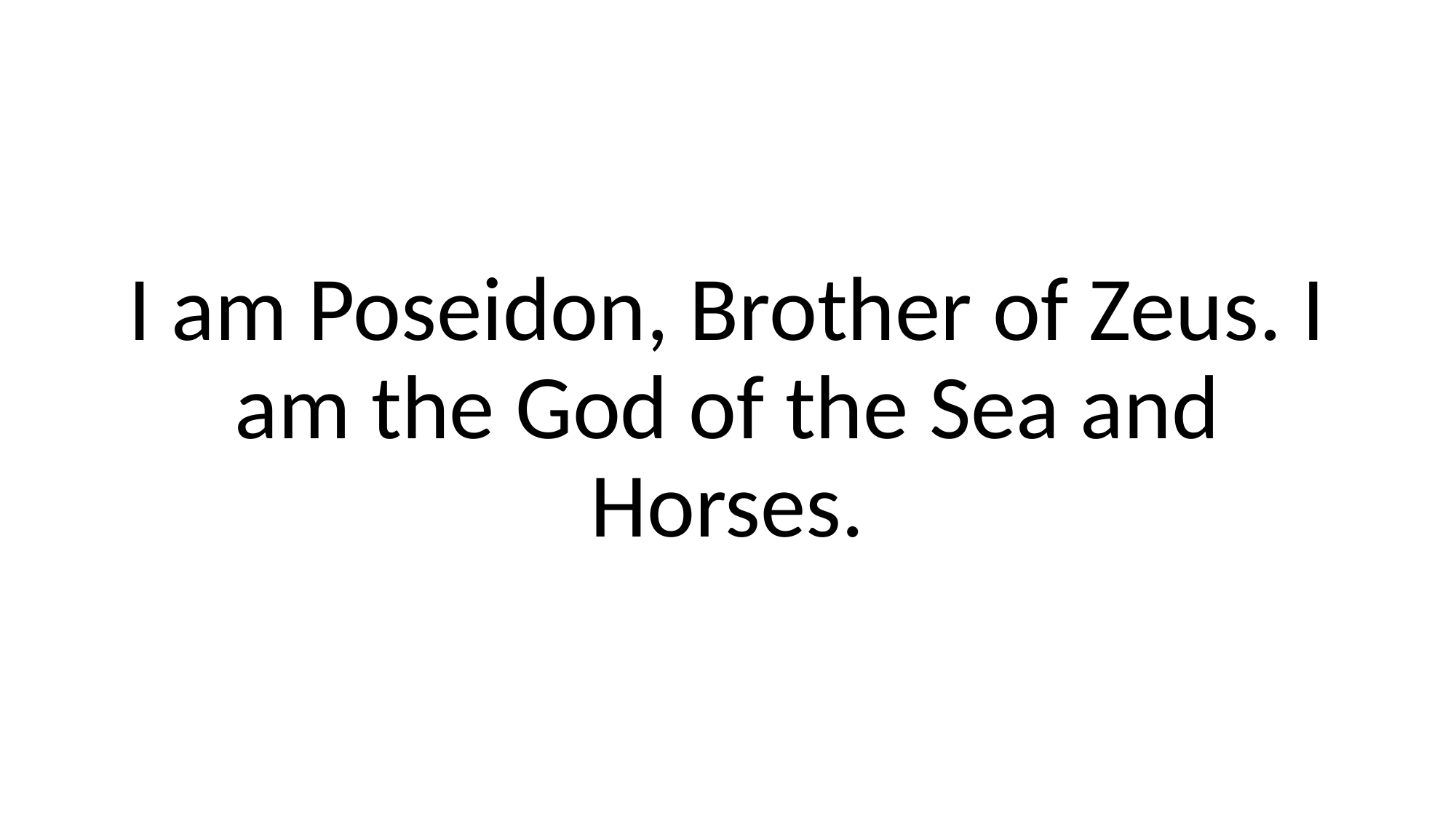

# I am Poseidon, Brother of Zeus. I am the God of the Sea and Horses.